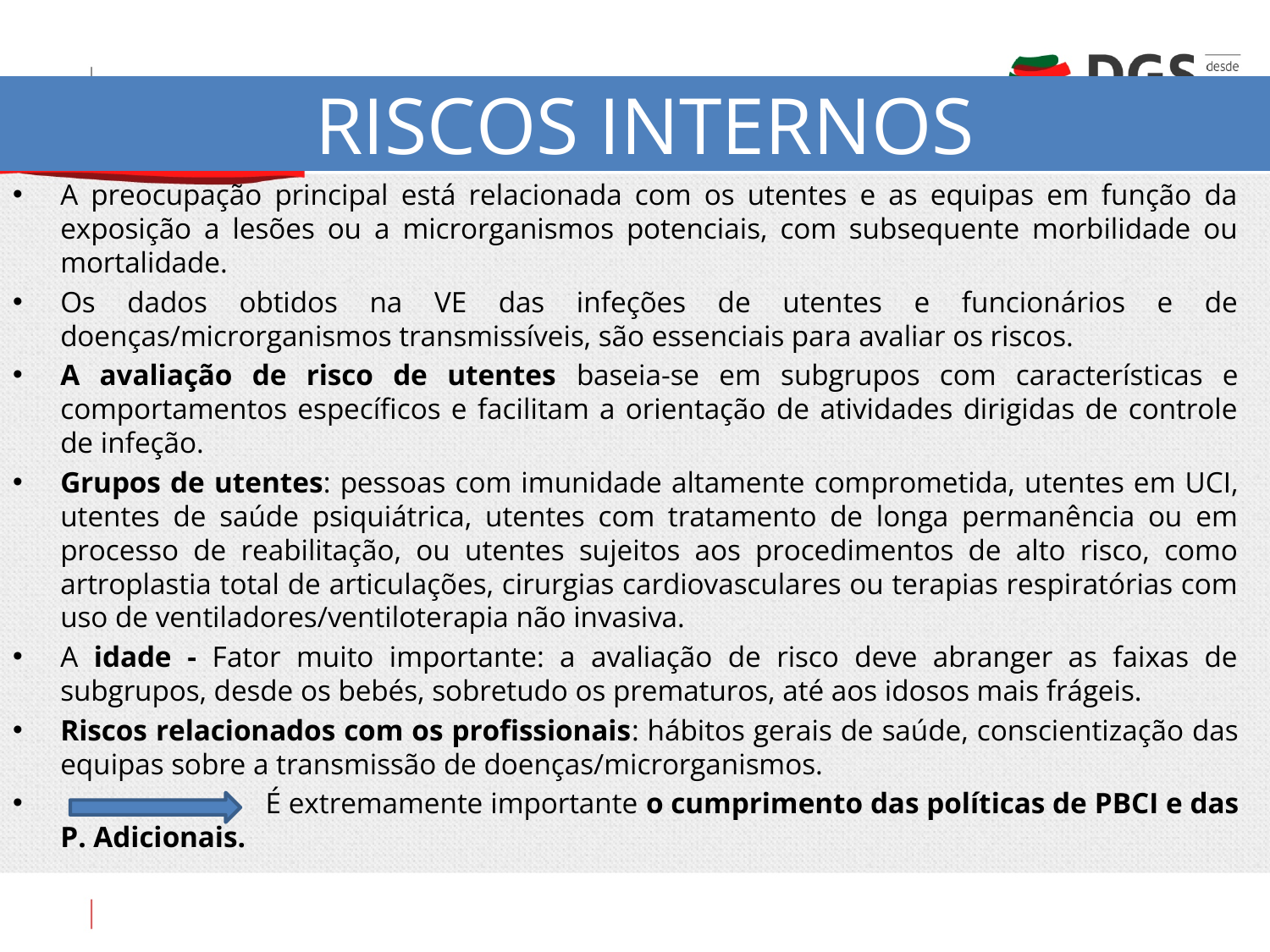

# RISCOS INTERNOS
A preocupação principal está relacionada com os utentes e as equipas em função da exposição a lesões ou a microrganismos potenciais, com subsequente morbilidade ou mortalidade.
Os dados obtidos na VE das infeções de utentes e funcionários e de doenças/microrganismos transmissíveis, são essenciais para avaliar os riscos.
A avaliação de risco de utentes baseia-se em subgrupos com características e comportamentos específicos e facilitam a orientação de atividades dirigidas de controle de infeção.
Grupos de utentes: pessoas com imunidade altamente comprometida, utentes em UCI, utentes de saúde psiquiátrica, utentes com tratamento de longa permanência ou em processo de reabilitação, ou utentes sujeitos aos procedimentos de alto risco, como artroplastia total de articulações, cirurgias cardiovasculares ou terapias respiratórias com uso de ventiladores/ventiloterapia não invasiva.
A idade - Fator muito importante: a avaliação de risco deve abranger as faixas de subgrupos, desde os bebés, sobretudo os prematuros, até aos idosos mais frágeis.
Riscos relacionados com os profissionais: hábitos gerais de saúde, conscientização das equipas sobre a transmissão de doenças/microrganismos.
                           É extremamente importante o cumprimento das políticas de PBCI e das P. Adicionais.